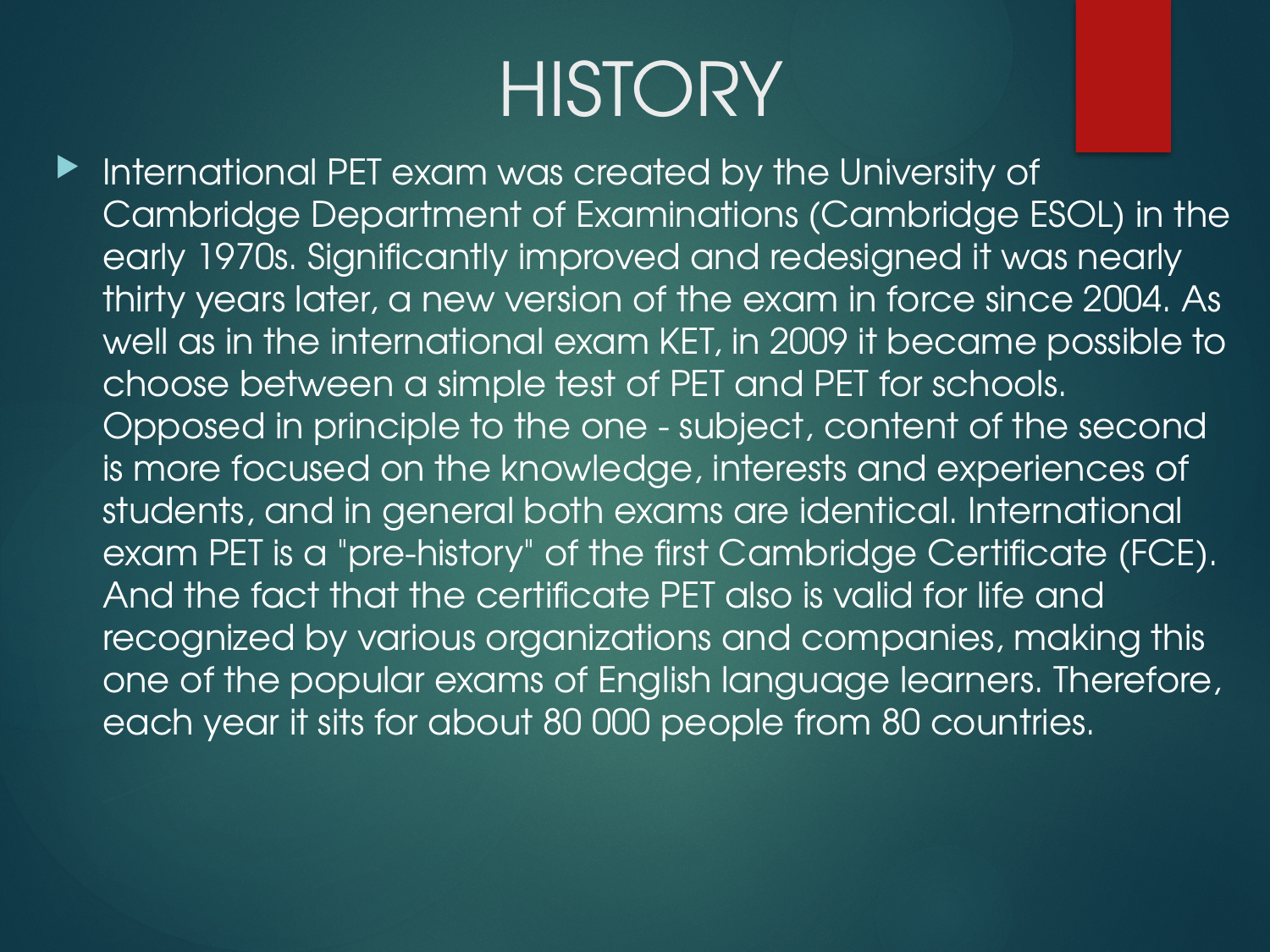

# HISTORY
International PET exam was created by the University of Cambridge Department of Examinations (Cambridge ESOL) in the early 1970s. Significantly improved and redesigned it was nearly thirty years later, a new version of the exam in force since 2004. As well as in the international exam KET, in 2009 it became possible to choose between a simple test of PET and PET for schools. Opposed in principle to the one - subject, content of the second is more focused on the knowledge, interests and experiences of students, and in general both exams are identical. International exam PET is a "pre-history" of the first Cambridge Certificate (FCE). And the fact that the certificate PET also is valid for life and recognized by various organizations and companies, making this one of the popular exams of English language learners. Therefore, each year it sits for about 80 000 people from 80 countries.